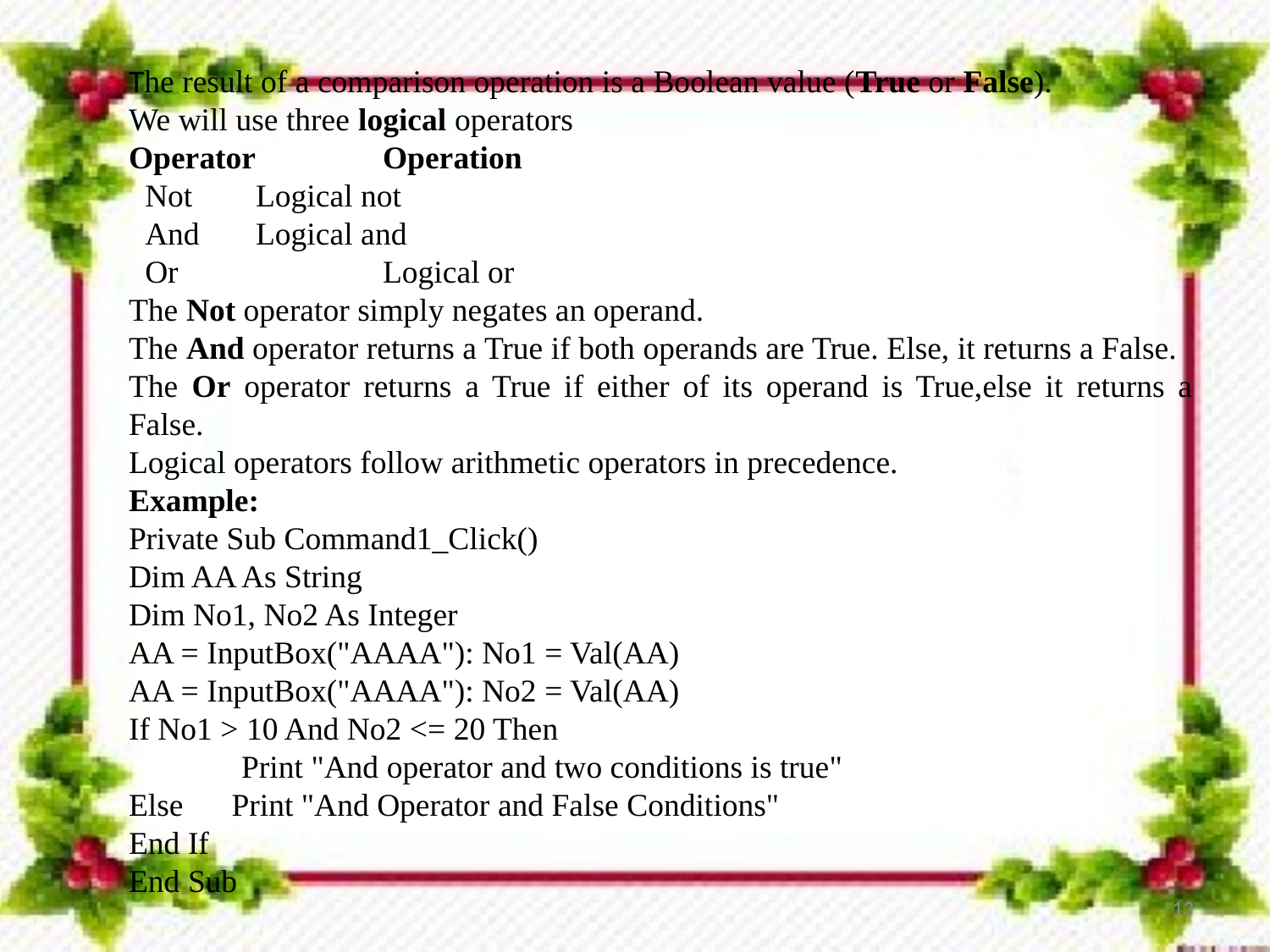

The result of a comparison operation is a Boolean value (True or False).
We will use three logical operators
Operator  	Operation
  Not     	Logical not
  And    	Logical and
  Or	   	Logical or
The Not operator simply negates an operand.
The And operator returns a True if both operands are True. Else, it returns a False.
The Or operator returns a True if either of its operand is True,else it returns a False.
Logical operators follow arithmetic operators in precedence.
Example:
Private Sub Command1_Click()
Dim AA As String
Dim No1, No2 As Integer
AA = InputBox("AAAA"): No1 = Val(AA)
AA = InputBox("AAAA"): No2 = Val(AA)
If No1 > 10 And No2 <= 20 Then
              Print "And operator and two conditions is true"
Else      Print "And Operator and False Conditions"
End If
End Sub
13